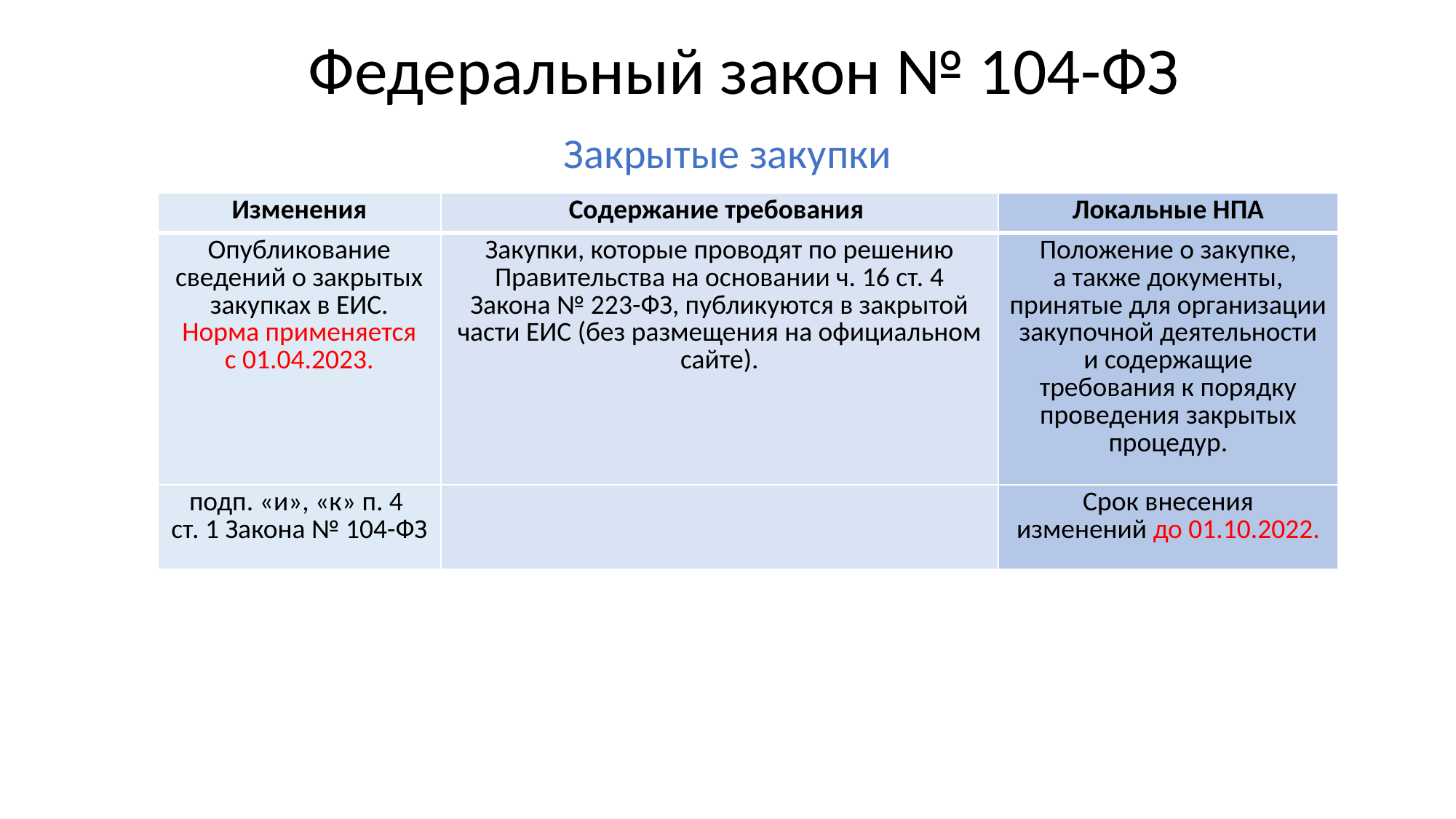

# Федеральный закон № 104-ФЗ
Закрытые закупки
| Изменения | Содержание требования | Локальные НПА |
| --- | --- | --- |
| Опубликование сведений о закрытых закупках в ЕИС. Норма применяется с 01.04.2023. | Закупки, которые проводят по решению Правительства на основании ч. 16 ст. 4 Закона № 223-ФЗ, публикуются в закрытой части ЕИС (без размещения на официальном сайте). | Положение о закупке, а также документы, принятые для организации закупочной деятельности и содержащие требования к порядку проведения закрытых процедур. |
| подп. «и», «к» п. 4 ст. 1 Закона № 104-ФЗ |  | Срок внесения изменений до 01.10.2022. |